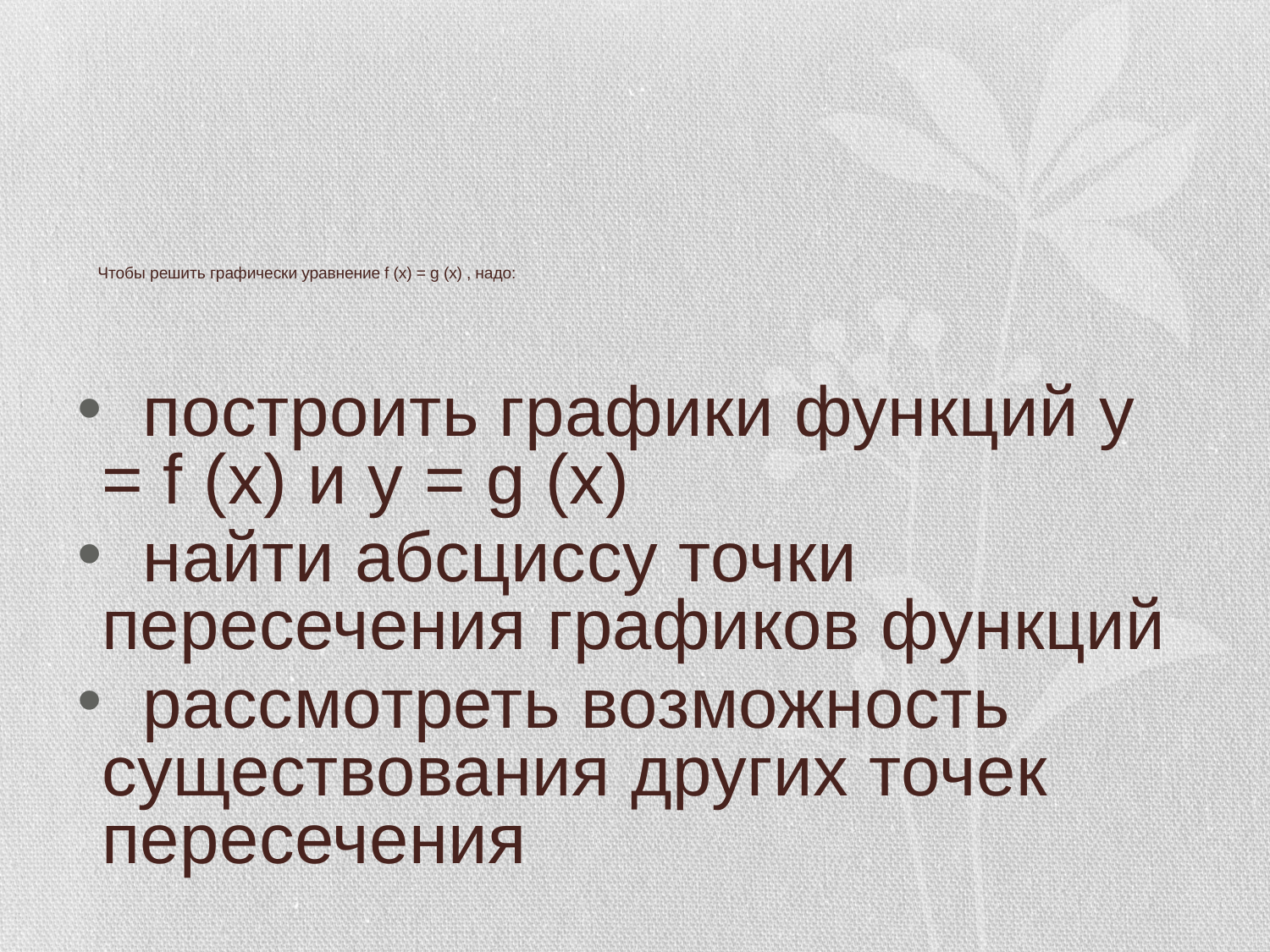

# Чтобы решить графически уравнение f (x) = g (x) , надо:
  построить графики функций у = f (x) и у = g (x)
  найти абсциссу точки пересечения графиков функций
  рассмотреть возможность существования других точек пересечения